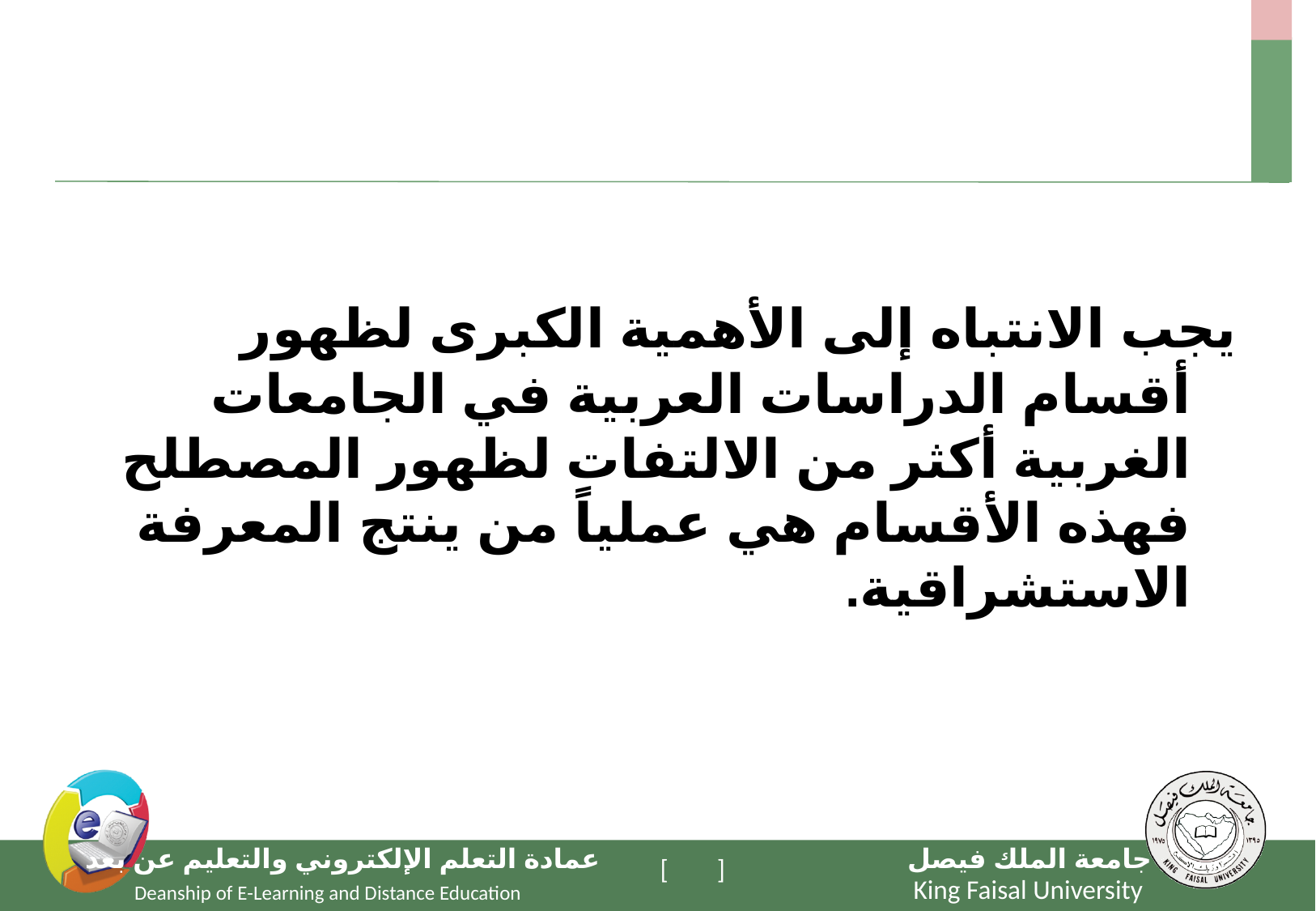

#

يجب الانتباه إلى الأهمية الكبرى لظهور أقسام الدراسات العربية في الجامعات الغربية أكثر من الالتفات لظهور المصطلح فهذه الأقسام هي عملياً من ينتج المعرفة الاستشراقية.